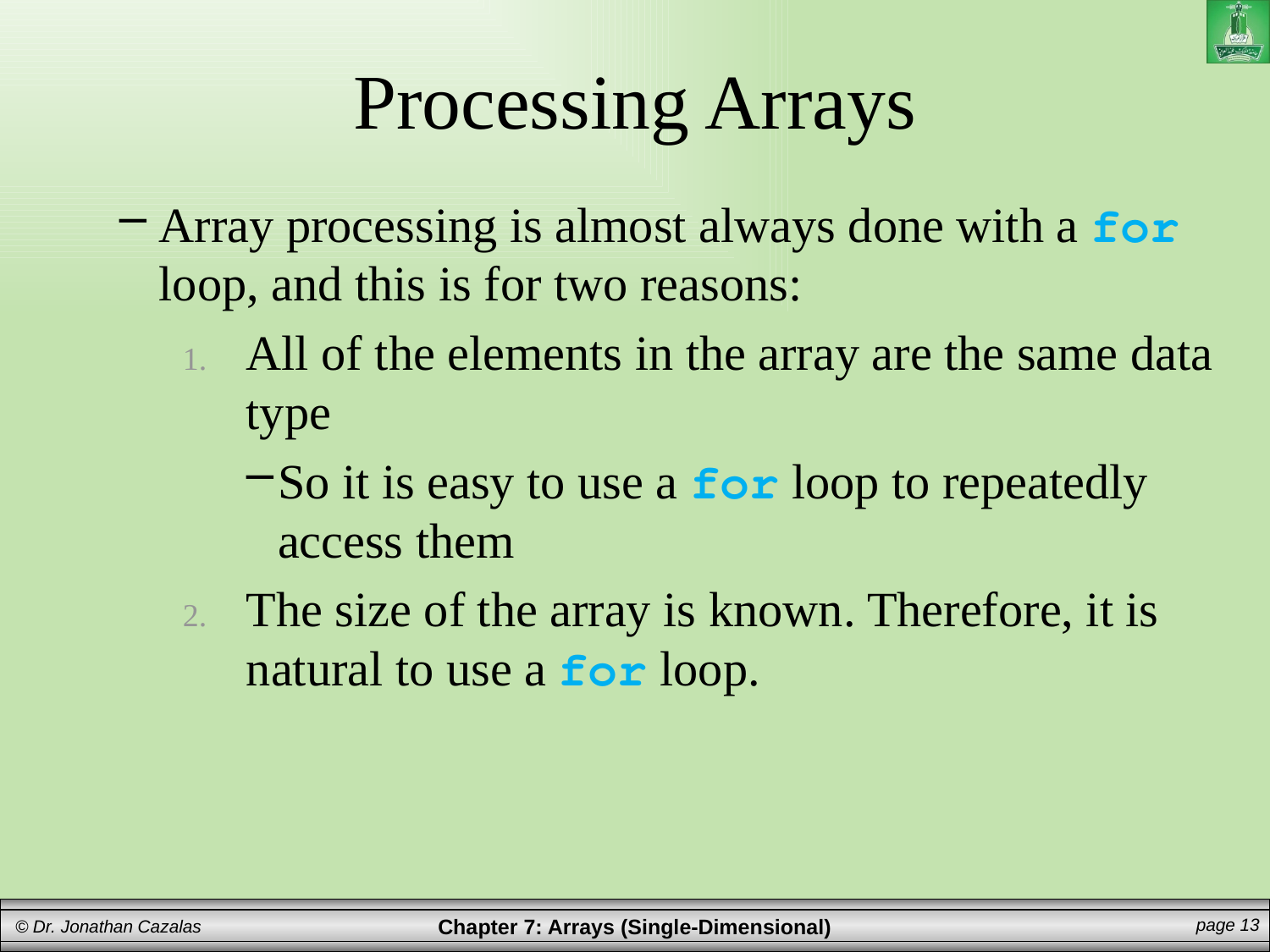

# Processing Arrays
Array processing is almost always done with a for loop, and this is for two reasons:
All of the elements in the array are the same data type
So it is easy to use a for loop to repeatedly access them
The size of the array is known. Therefore, it is natural to use a for loop.